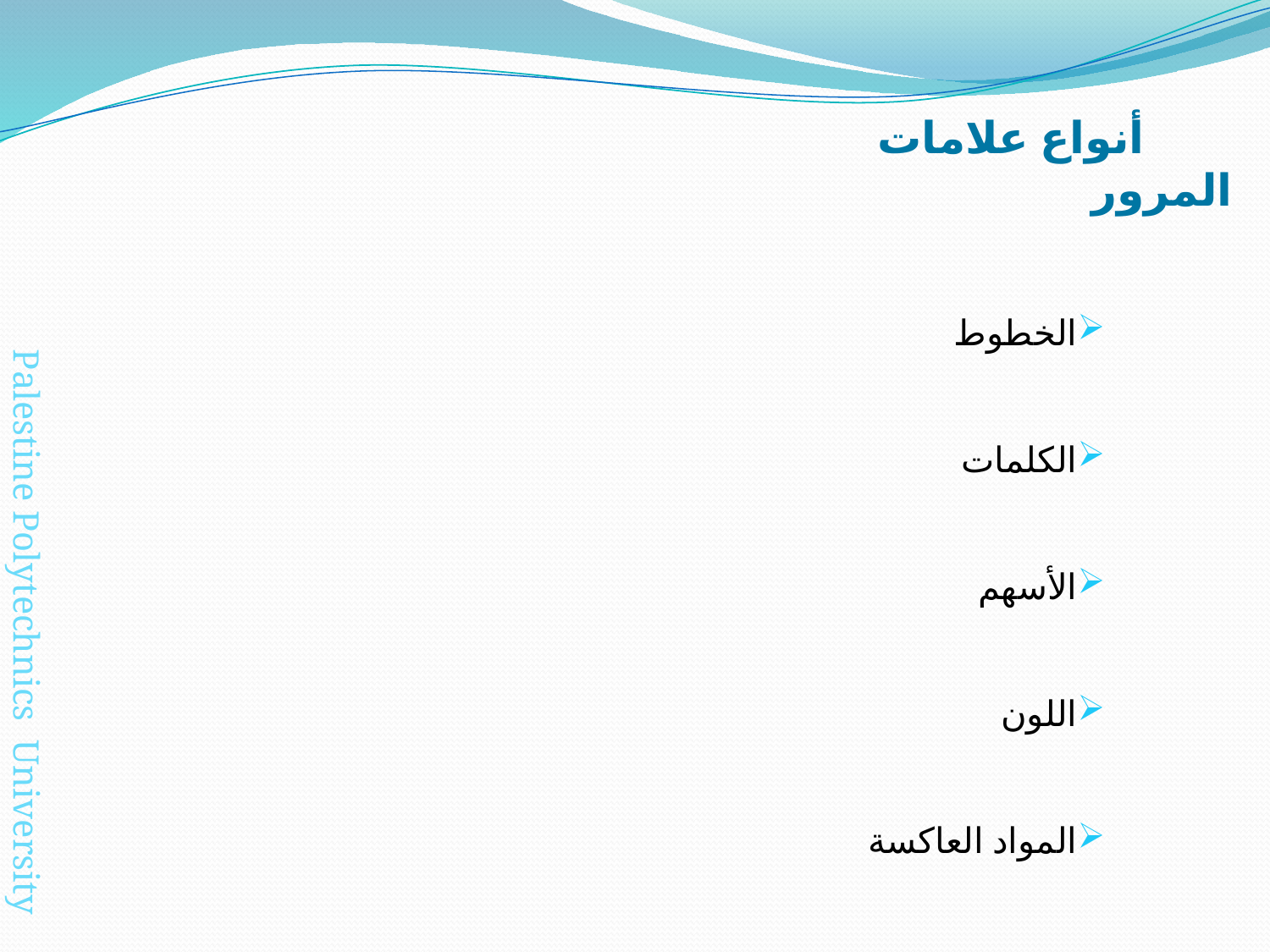

أنواع علامات المرور

الخطوط

الكلمات

الأسهم

اللون

المواد العاكسة
Palestine Polytechnics  University